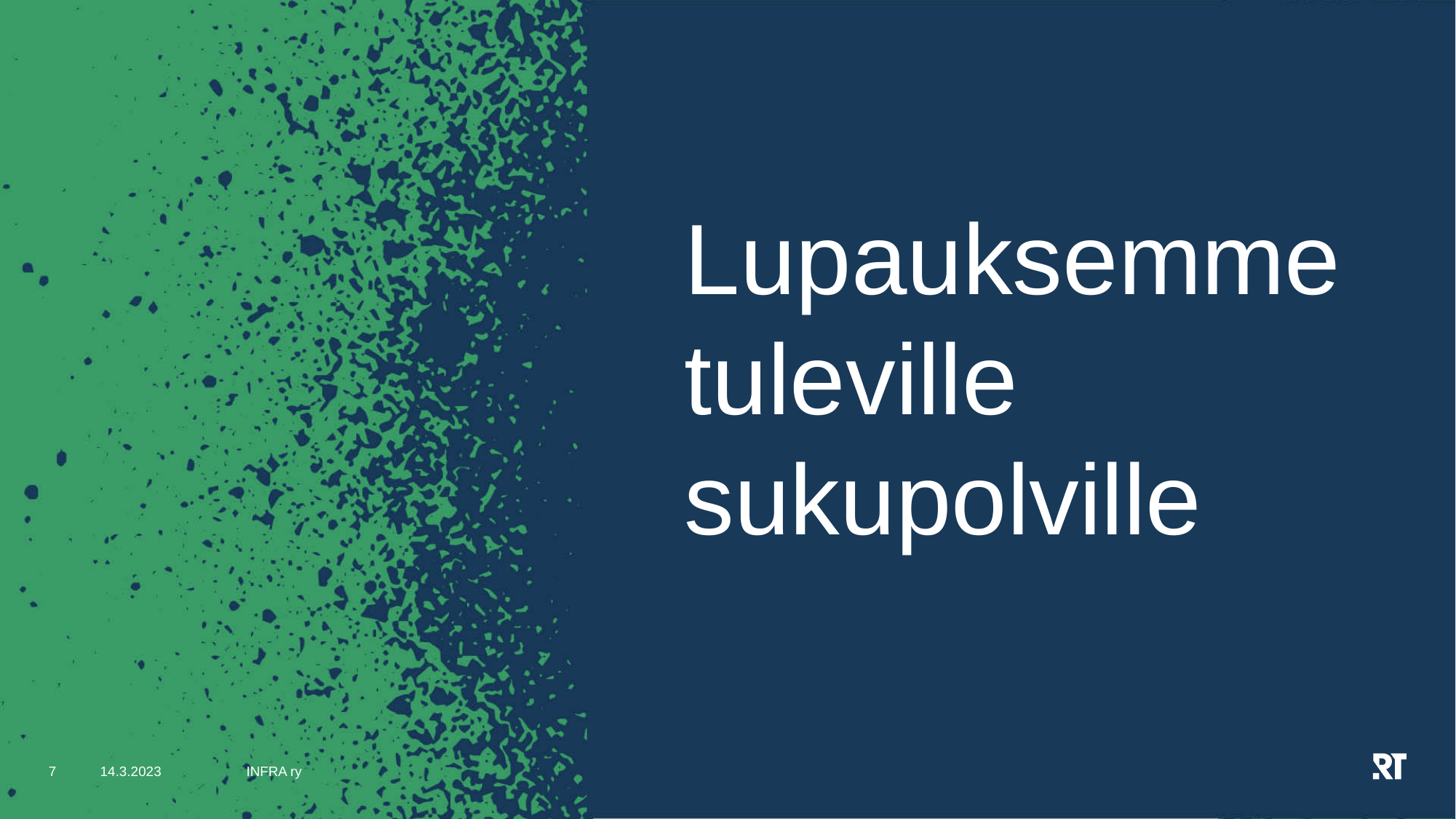

# Lupauksemme tuleville sukupolville
7
14.3.2023
INFRA ry